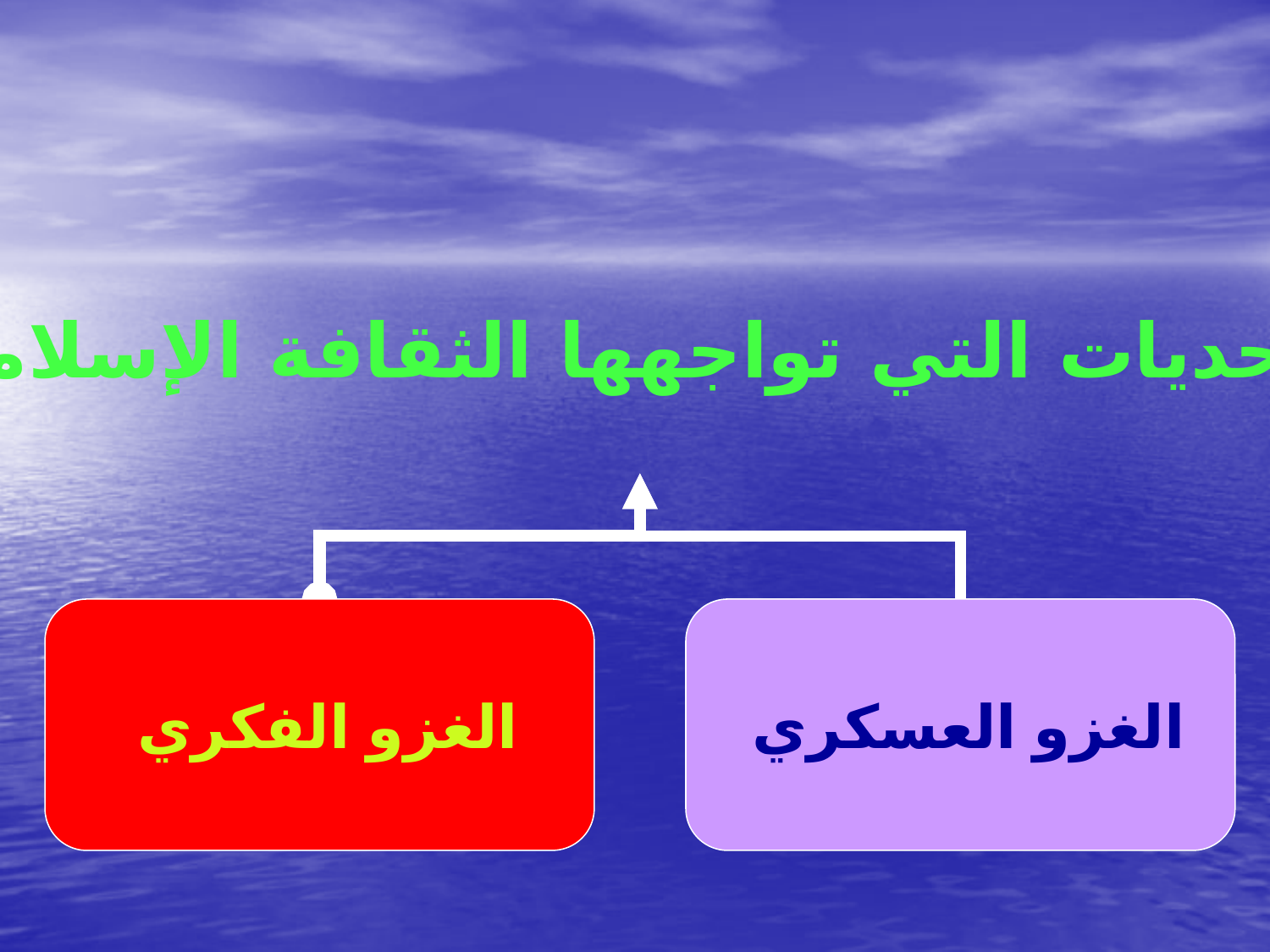

التحديات التي تواجهها الثقافة الإسلامية
الغزو الفكري
الغزو العسكري